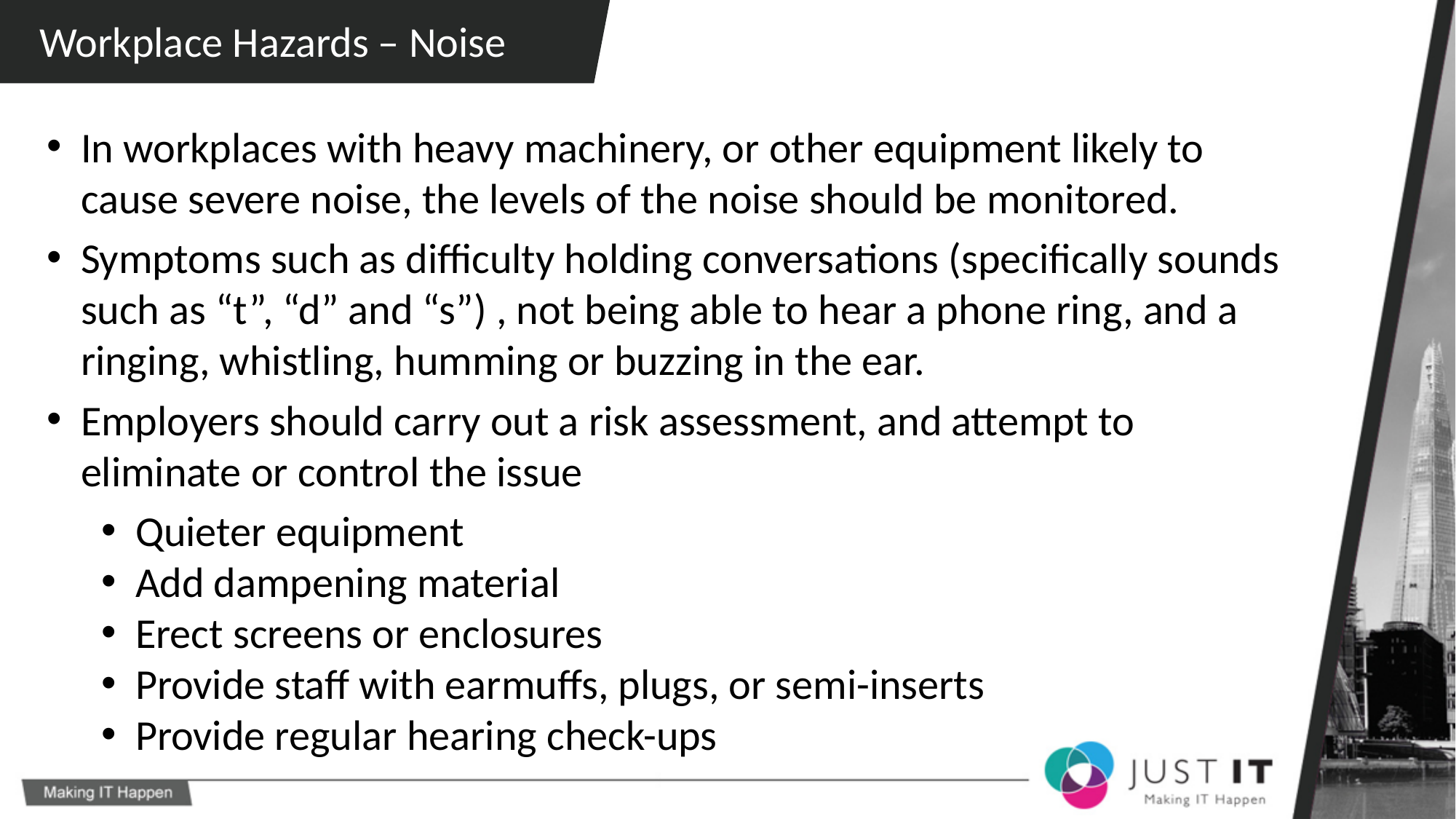

Workplace Hazards – Noise
In workplaces with heavy machinery, or other equipment likely to cause severe noise, the levels of the noise should be monitored.
Symptoms such as difficulty holding conversations (specifically sounds such as “t”, “d” and “s”) , not being able to hear a phone ring, and a ringing, whistling, humming or buzzing in the ear.
Employers should carry out a risk assessment, and attempt to eliminate or control the issue
Quieter equipment
Add dampening material
Erect screens or enclosures
Provide staff with earmuffs, plugs, or semi-inserts
Provide regular hearing check-ups